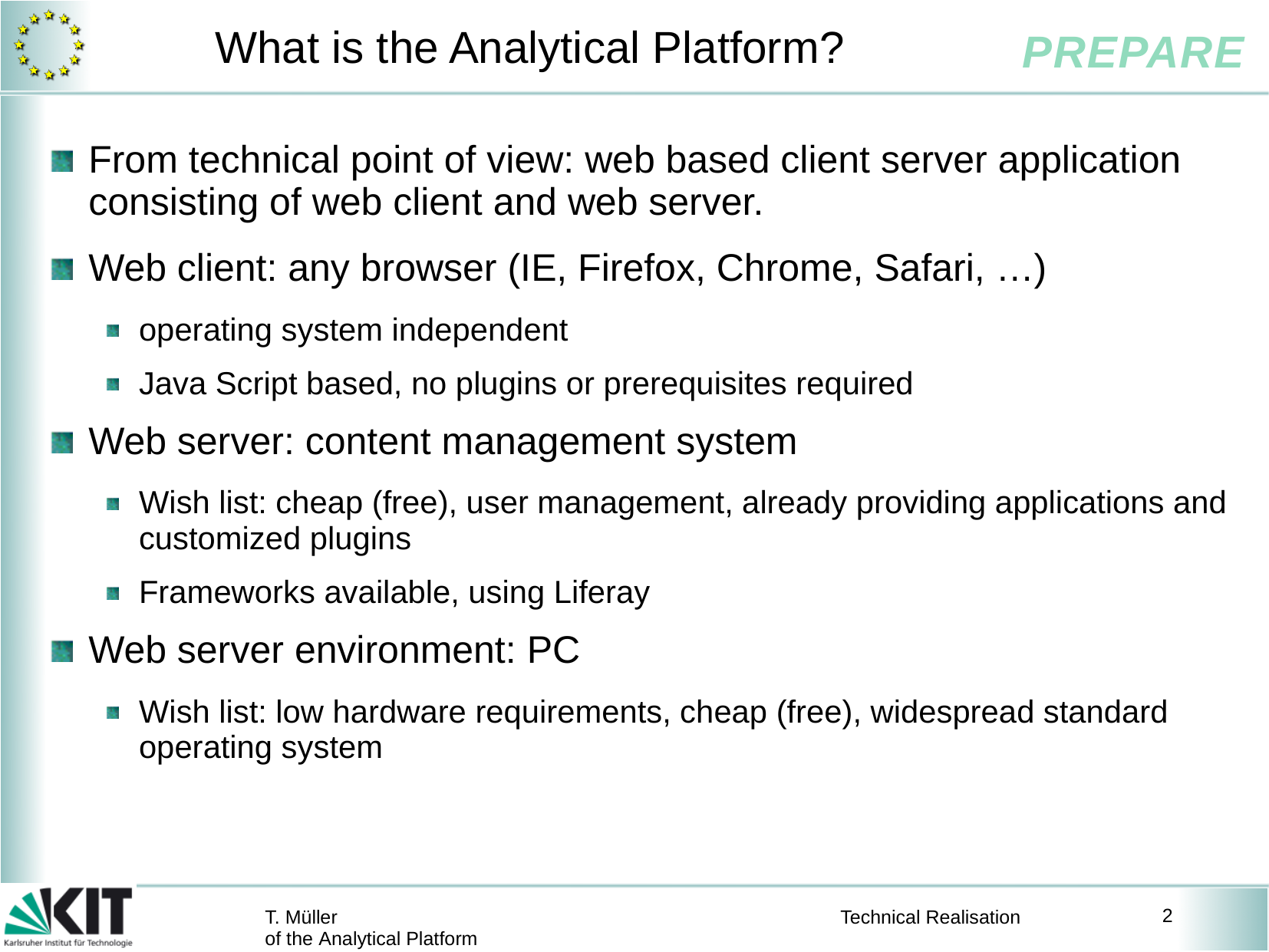

# What is the Analytical Platform?
From technical point of view: web based client server application consisting of web client and web server.
Web client: any browser (IE, Firefox, Chrome, Safari, …)
operating system independent
Java Script based, no plugins or prerequisites required
Web server: content management system
Wish list: cheap (free), user management, already providing applications and customized plugins
Frameworks available, using Liferay
Web server environment: PC
Wish list: low hardware requirements, cheap (free), widespread standard operating system